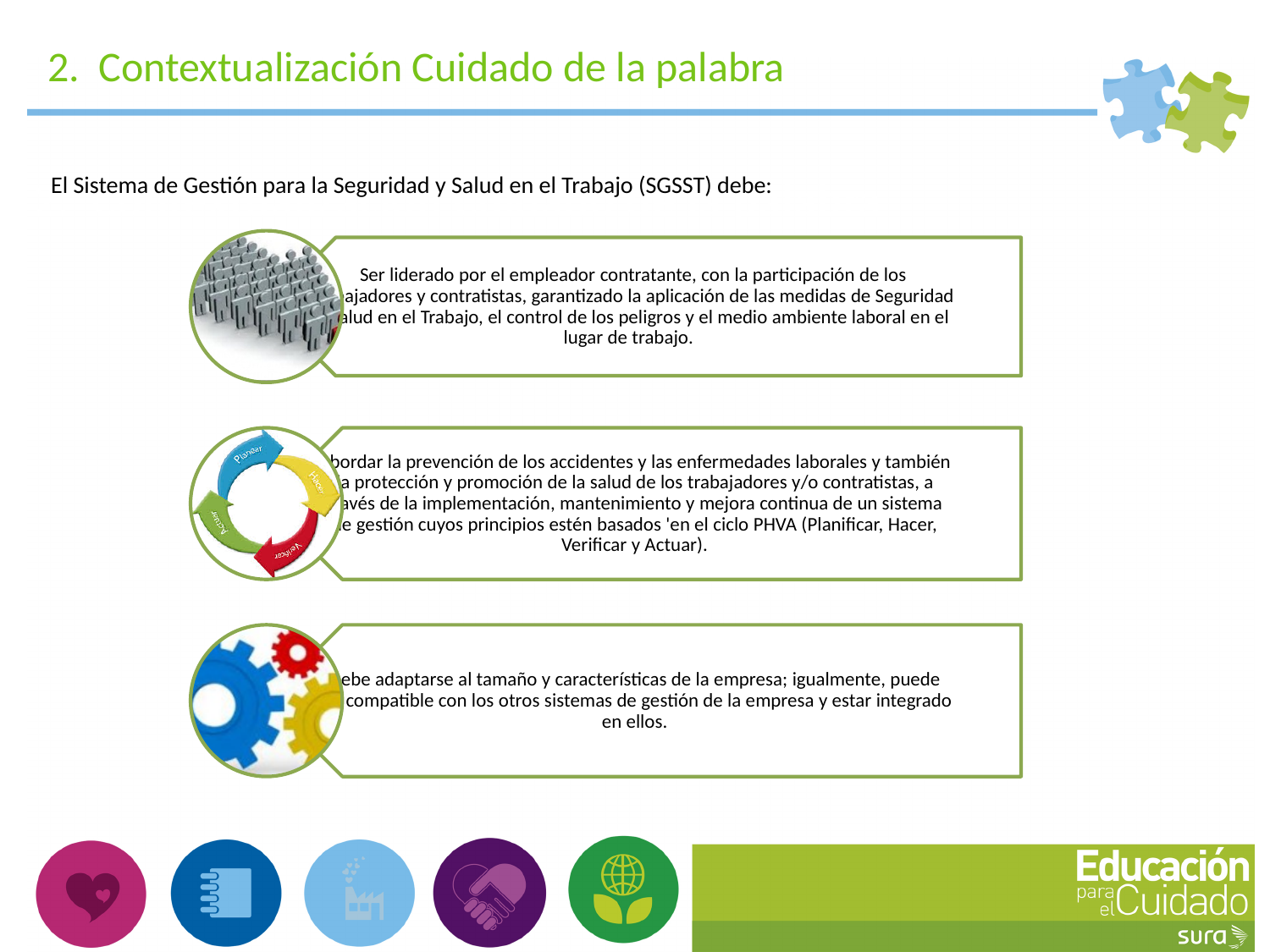

2.  Contextualización Cuidado de la palabra
El Sistema de Gestión para la Seguridad y Salud en el Trabajo (SGSST) debe:
 2.  Contextualización Cuidado de la palabra
Ser liderado por el empleador contratante, con la participación de los trabajadores y contratistas, garantizado la aplicación de las medidas de Seguridad y Salud en el Trabajo, el control de los peligros y el medio ambiente laboral en el lugar de trabajo.
Abordar la prevención de los accidentes y las enfermedades laborales y también la protección y promoción de la salud de los trabajadores y/o contratistas, a través de la implementación, mantenimiento y mejora continua de un sistema de gestión cuyos principios estén basados 'en el ciclo PHVA (Planificar, Hacer, Verificar y Actuar).
Debe adaptarse al tamaño y características de la empresa; igualmente, puede ser compatible con los otros sistemas de gestión de la empresa y estar integrado en ellos.